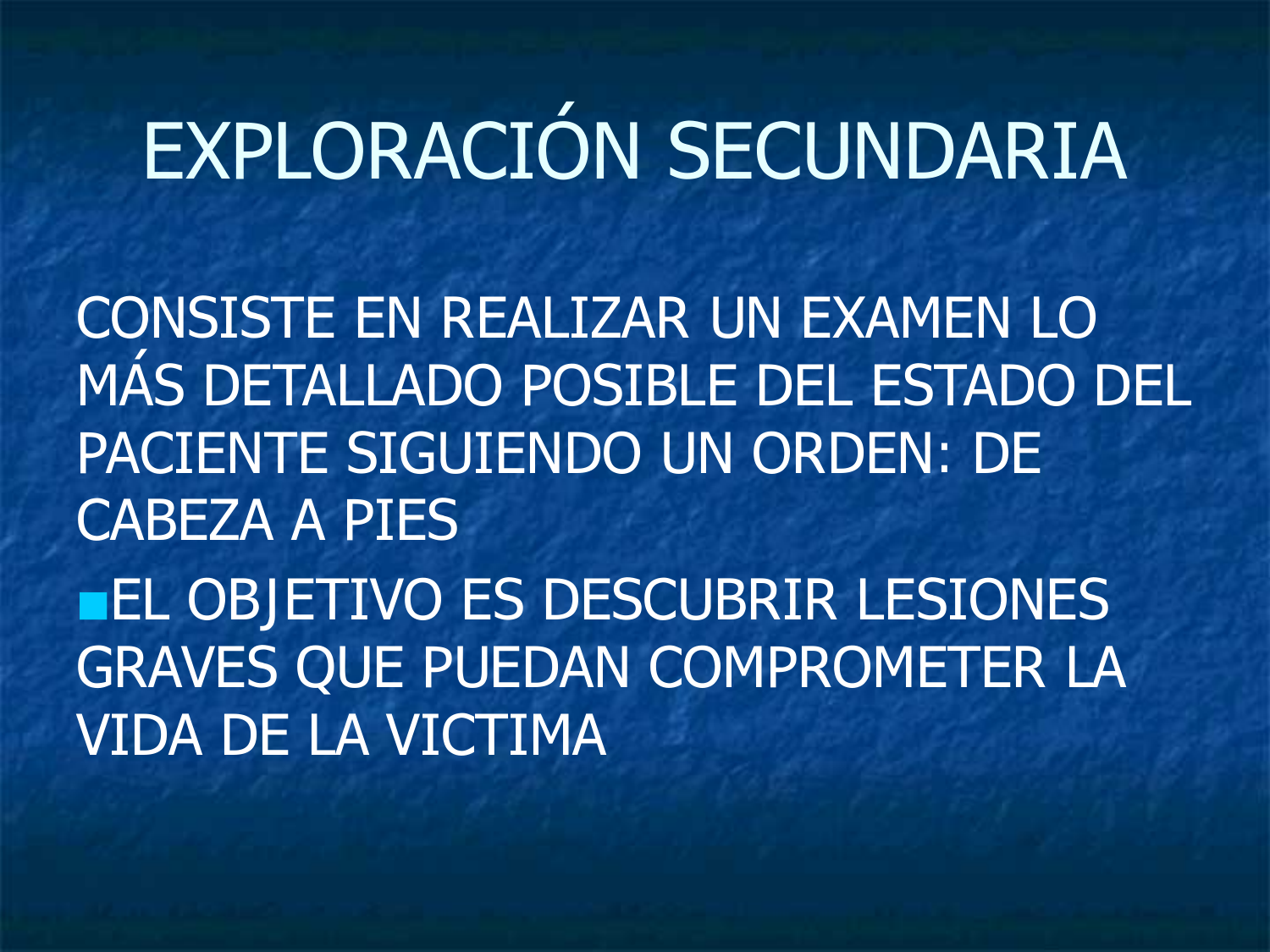

# EXPLORACIÓN SECUNDARIA
CONSISTE EN REALIZAR UN EXAMEN LO MÁS DETALLADO POSIBLE DEL ESTADO DEL PACIENTE SIGUIENDO UN ORDEN: DE CABEZA A PIES
EL OBJETIVO ES DESCUBRIR LESIONES GRAVES QUE PUEDAN COMPROMETER LA VIDA DE LA VICTIMA